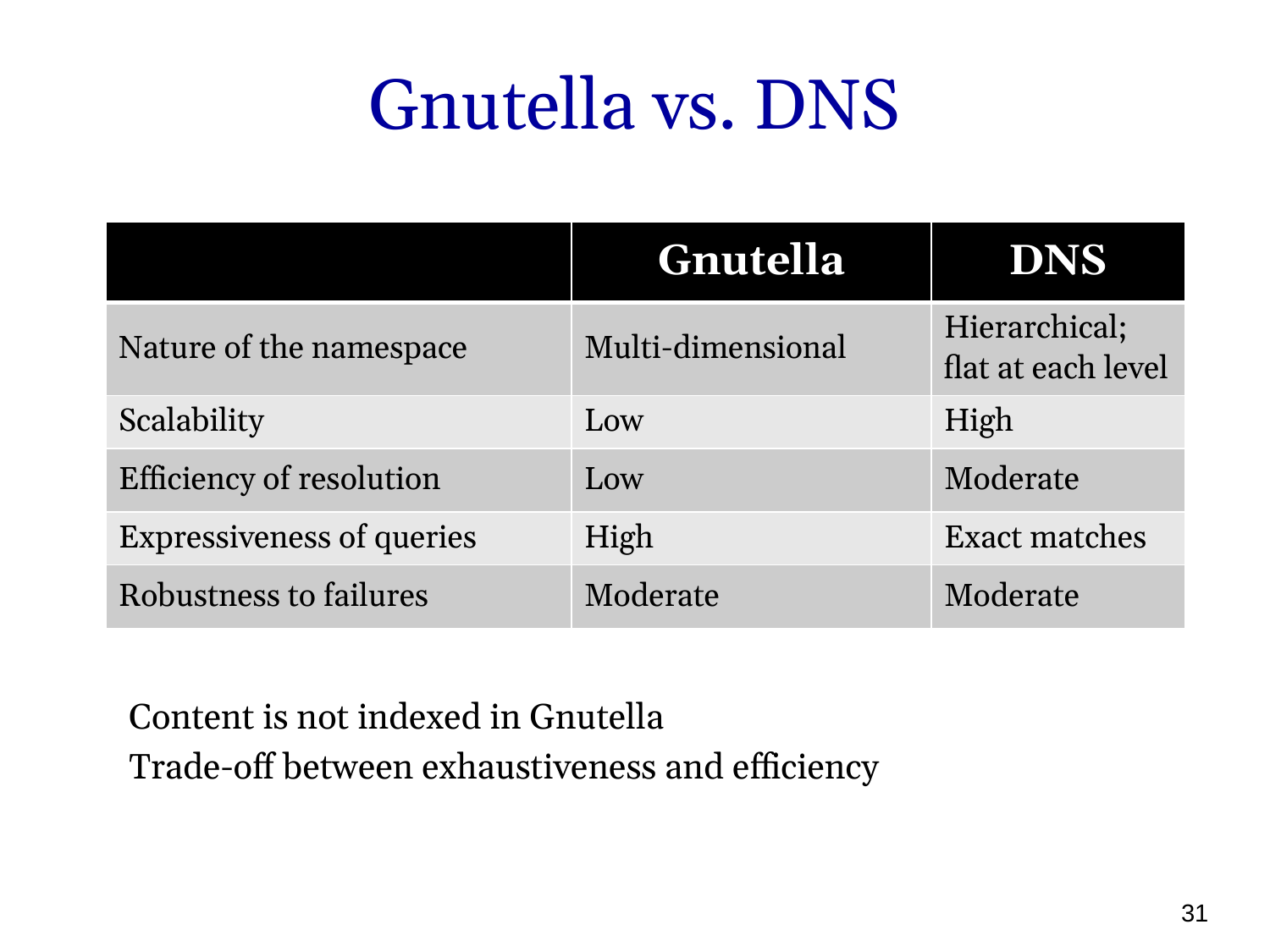

# Gnutella vs. DNS
|  | Gnutella | DNS |
| --- | --- | --- |
| Nature of the namespace | Multi-dimensional | Hierarchical; flat at each level |
| Scalability | Low | High |
| Efficiency of resolution | Low | Moderate |
| Expressiveness of queries | High | Exact matches |
| Robustness to failures | Moderate | Moderate |
Content is not indexed in Gnutella
Trade-off between exhaustiveness and efficiency
31